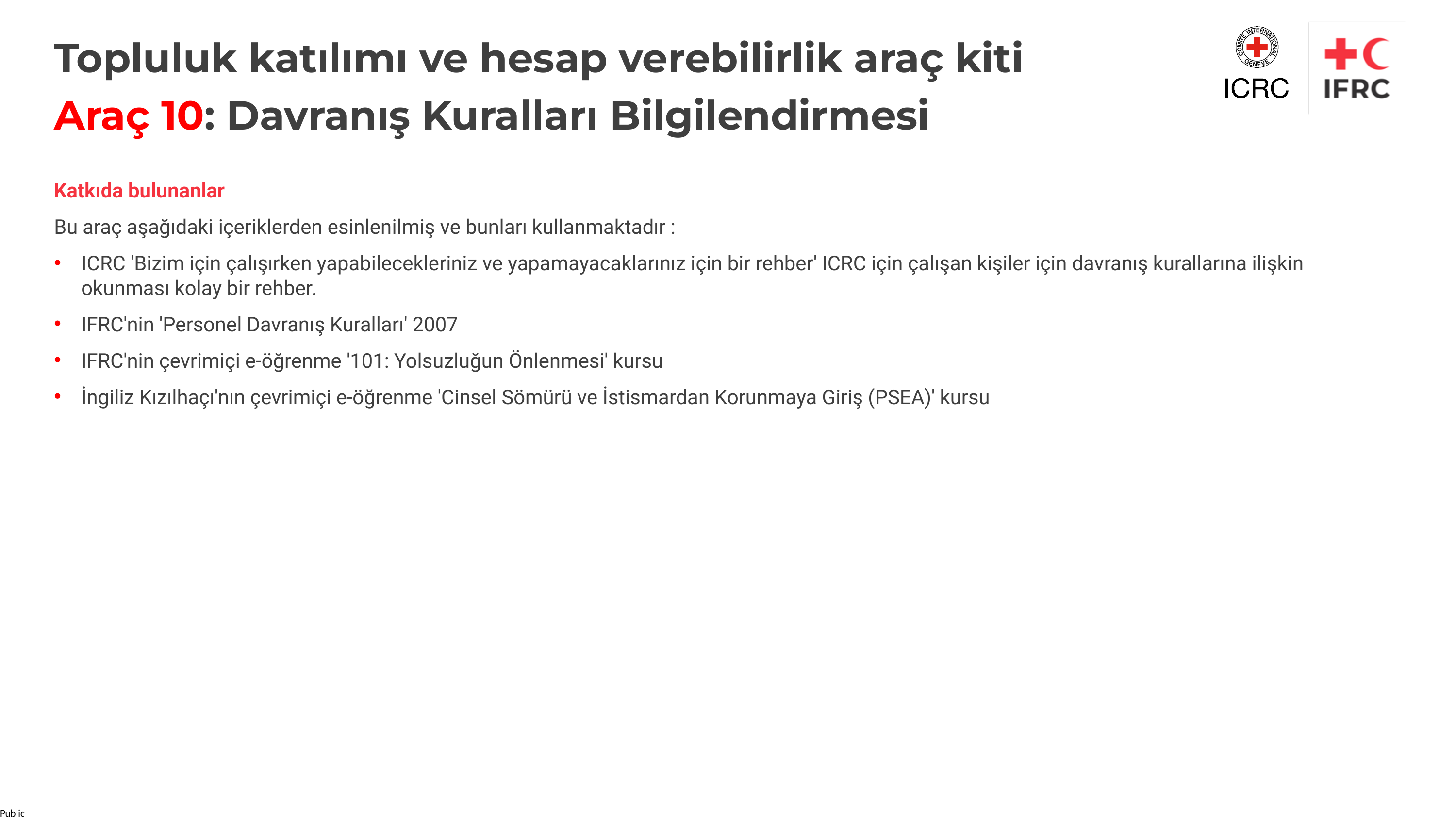

Topluluk katılımı ve hesap verebilirlik araç kiti
Araç 10: Davranış Kuralları Bilgilendirmesi
Katkıda bulunanlar
Bu araç aşağıdaki içeriklerden esinlenilmiş ve bunları kullanmaktadır :
ICRC 'Bizim için çalışırken yapabilecekleriniz ve yapamayacaklarınız için bir rehber' ICRC için çalışan kişiler için davranış kurallarına ilişkin okunması kolay bir rehber.
IFRC'nin 'Personel Davranış Kuralları' 2007
IFRC'nin çevrimiçi e-öğrenme '101: Yolsuzluğun Önlenmesi' kursu
İngiliz Kızılhaçı'nın çevrimiçi e-öğrenme 'Cinsel Sömürü ve İstismardan Korunmaya Giriş (PSEA)' kursu